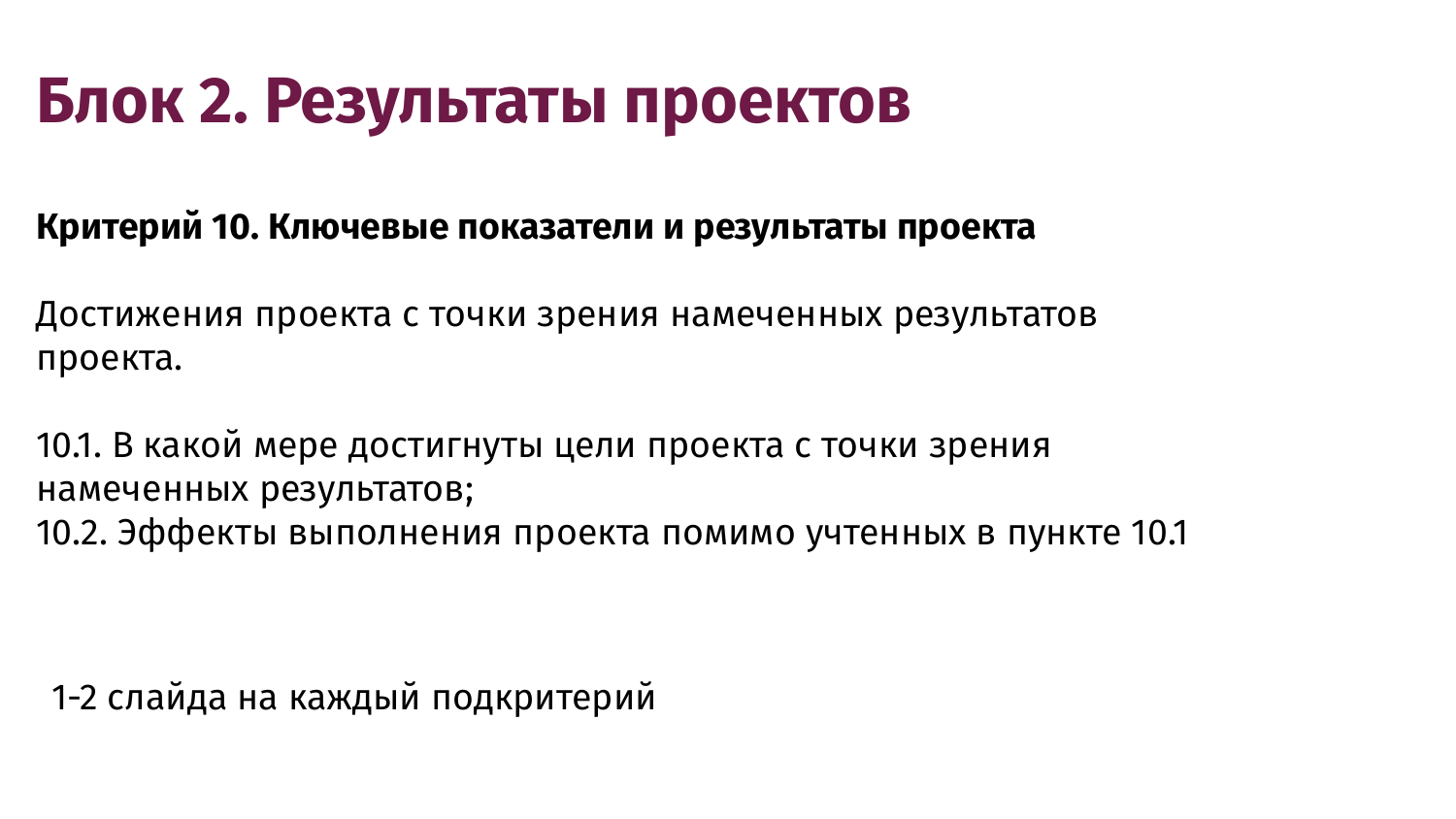

# Блок 2. Результаты проектов
Критерий 10. Ключевые показатели и результаты проекта

Достижения проекта с точки зрения намеченных результатов проекта.

10.1. В какой мере достигнуты цели проекта с точки зрения намеченных результатов;
10.2. Эффекты выполнения проекта помимо учтенных в пункте 10.1
1-2 слайда на каждый подкритерий